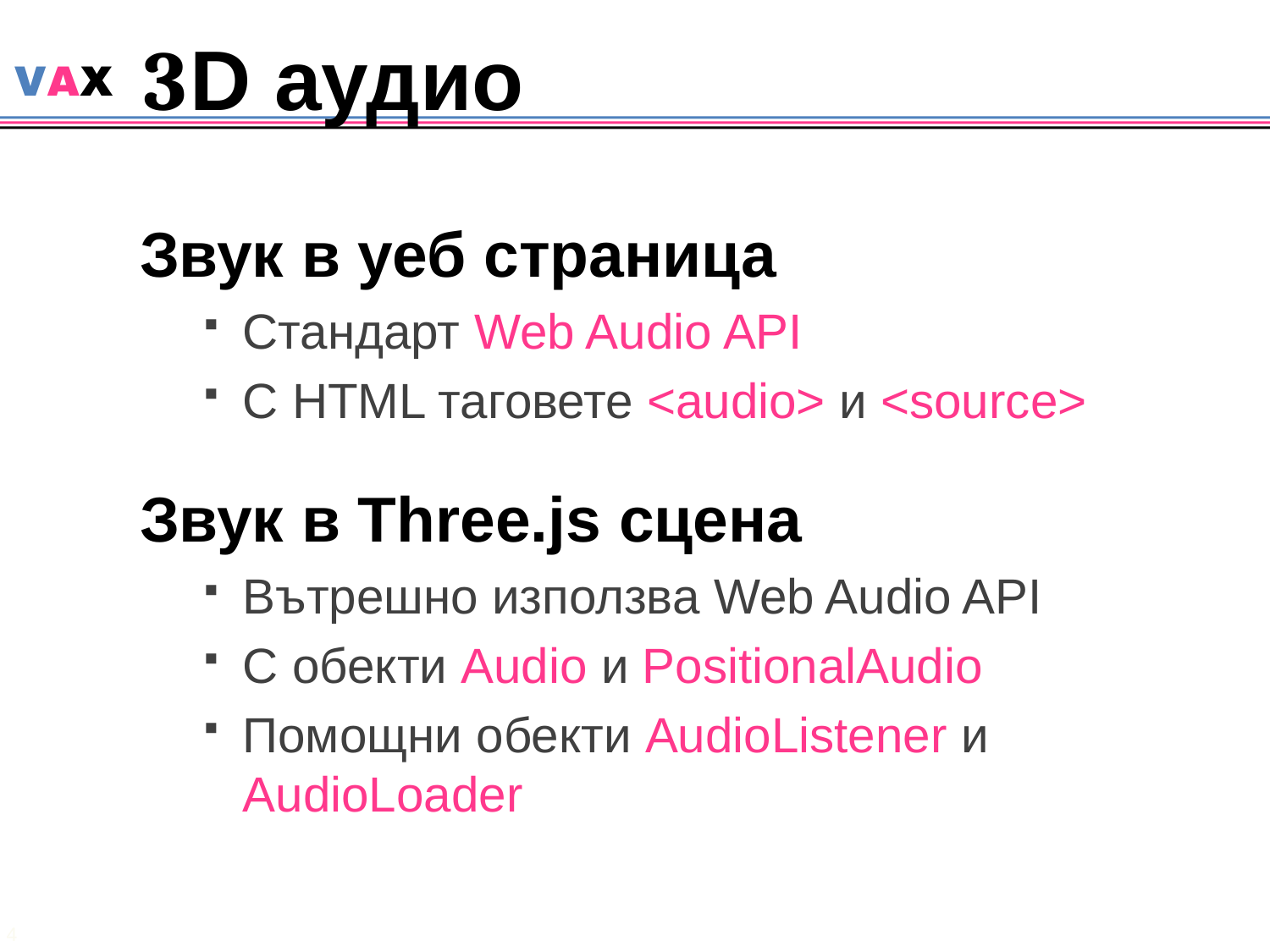

# 3D аудио
Звук в уеб страница
Стандарт Web Audio API
С HTML таговете <audio> и <source>
Звук в Three.js сцена
Вътрешно използва Web Audio API
С обекти Audio и PositionalAudio
Помощни обекти AudioListener и AudioLoader